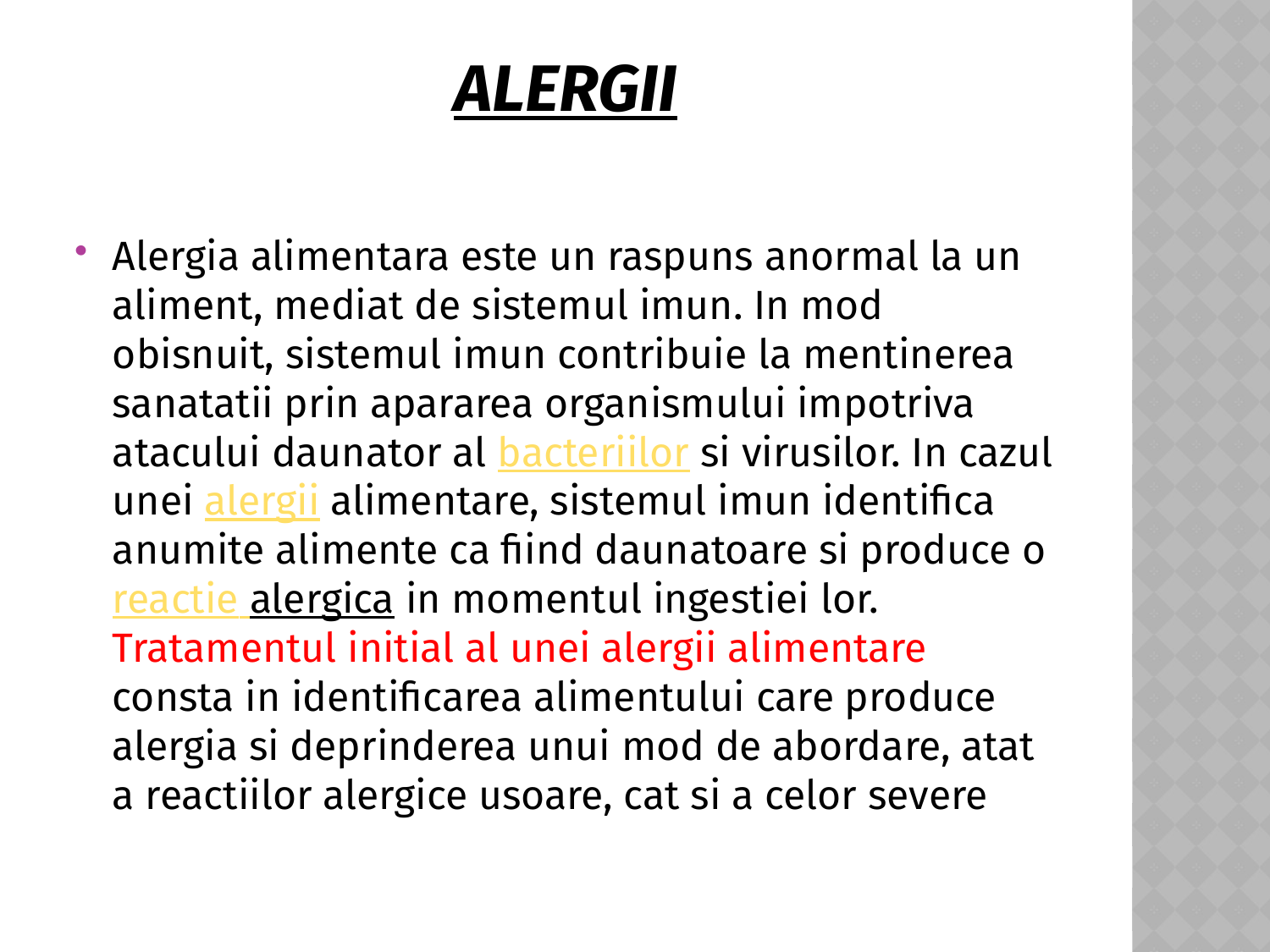

# Alergii
Alergia alimentara este un raspuns anormal la un aliment, mediat de sistemul imun. In mod obisnuit, sistemul imun contribuie la mentinerea sanatatii prin apararea organismului impotriva atacului daunator al bacteriilor si virusilor. In cazul unei alergii alimentare, sistemul imun identifica anumite alimente ca fiind daunatoare si produce o reactie alergica in momentul ingestiei lor.
Tratamentul initial al unei alergii alimentare consta in identificarea alimentului care produce alergia si deprinderea unui mod de abordare, atat a reactiilor alergice usoare, cat si a celor severe